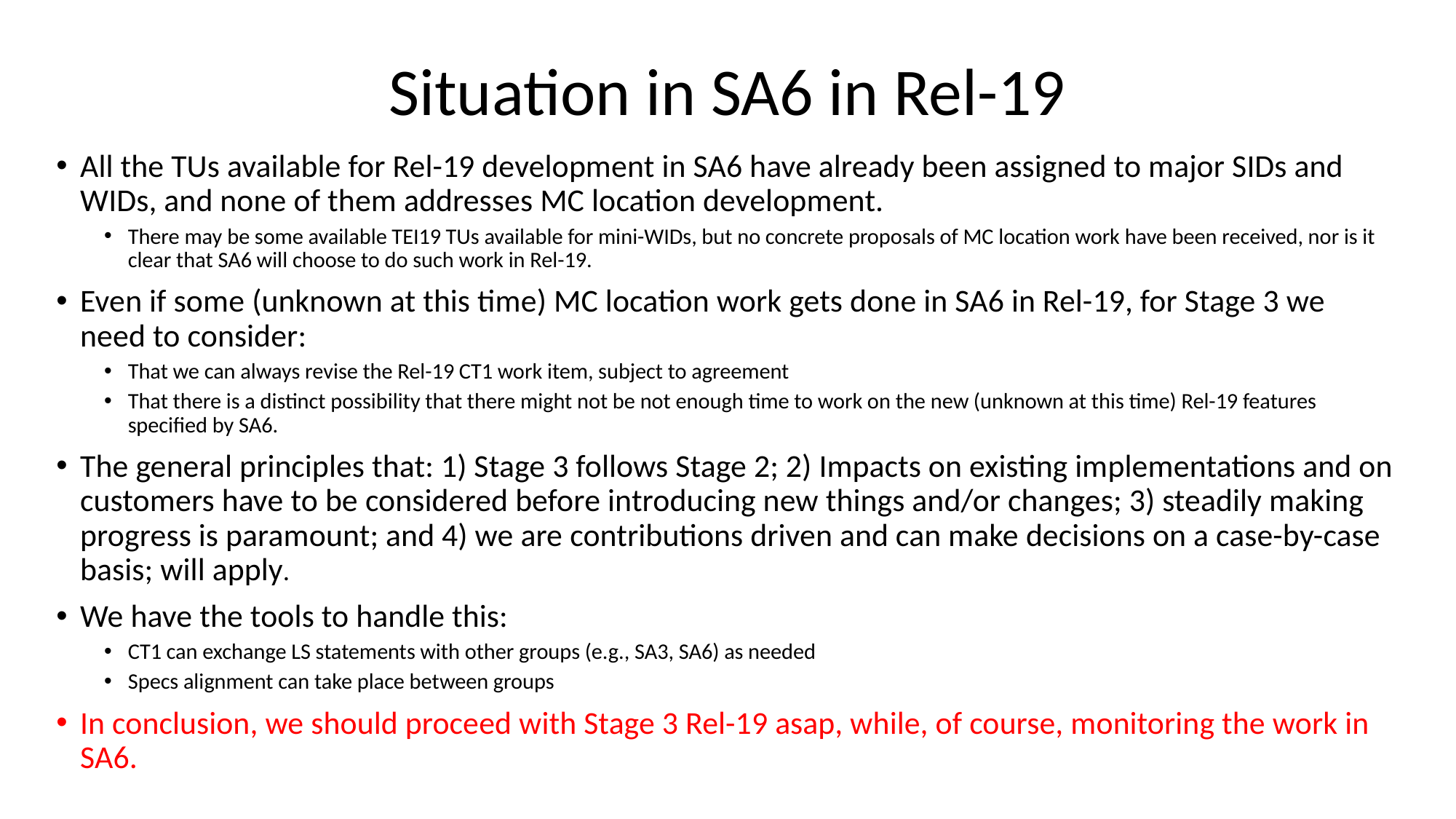

# Situation in SA6 in Rel-19
All the TUs available for Rel-19 development in SA6 have already been assigned to major SIDs and WIDs, and none of them addresses MC location development.
There may be some available TEI19 TUs available for mini-WIDs, but no concrete proposals of MC location work have been received, nor is it clear that SA6 will choose to do such work in Rel-19.
Even if some (unknown at this time) MC location work gets done in SA6 in Rel-19, for Stage 3 we need to consider:
That we can always revise the Rel-19 CT1 work item, subject to agreement
That there is a distinct possibility that there might not be not enough time to work on the new (unknown at this time) Rel-19 features specified by SA6.
The general principles that: 1) Stage 3 follows Stage 2; 2) Impacts on existing implementations and on customers have to be considered before introducing new things and/or changes; 3) steadily making progress is paramount; and 4) we are contributions driven and can make decisions on a case-by-case basis; will apply.
We have the tools to handle this:
CT1 can exchange LS statements with other groups (e.g., SA3, SA6) as needed
Specs alignment can take place between groups
In conclusion, we should proceed with Stage 3 Rel-19 asap, while, of course, monitoring the work in SA6.